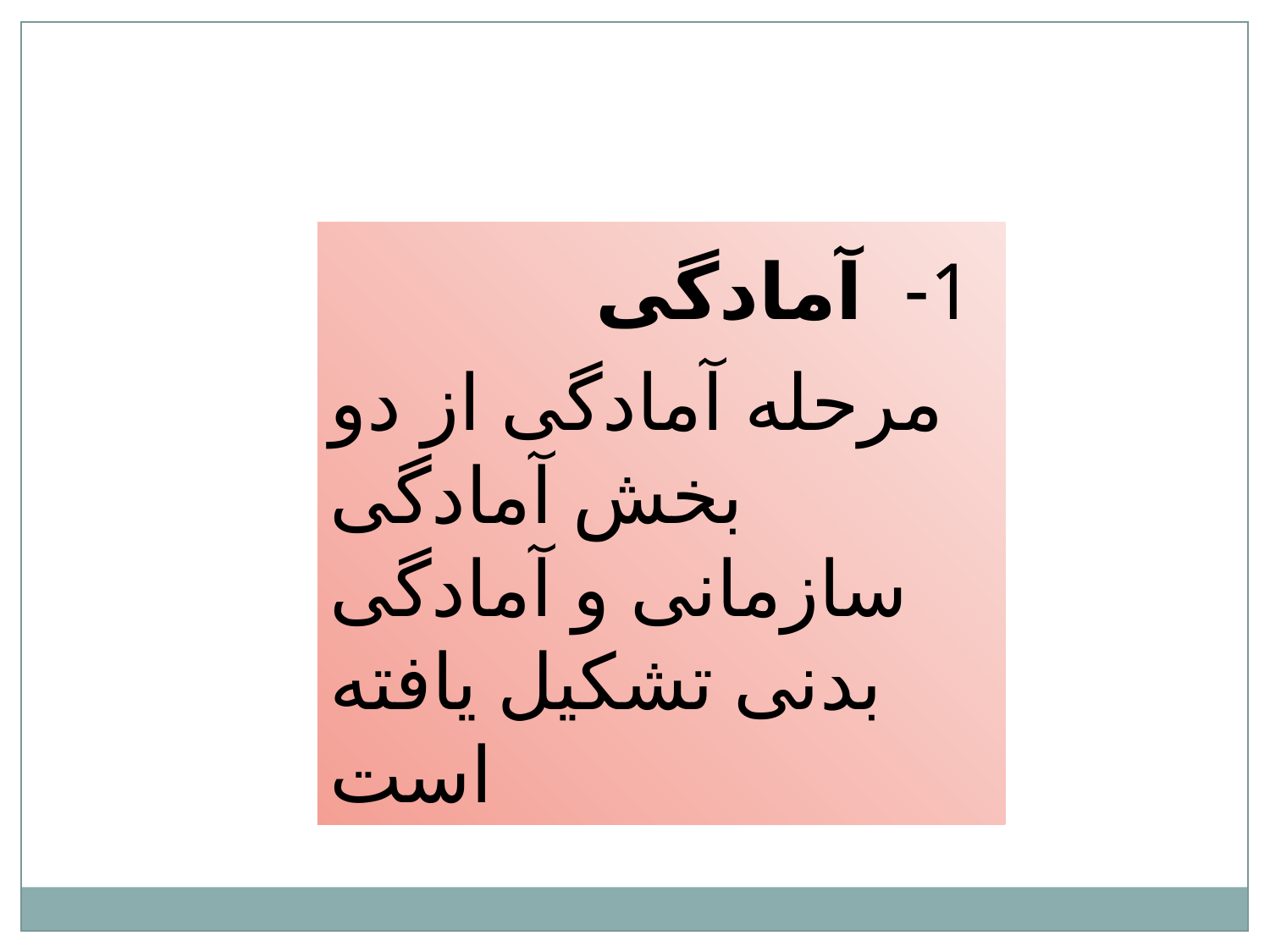

1-  آمادگی
مرحله آمادگی از دو بخش آمادگی سازمانی و آمادگی بدنی تشکیل یافته است